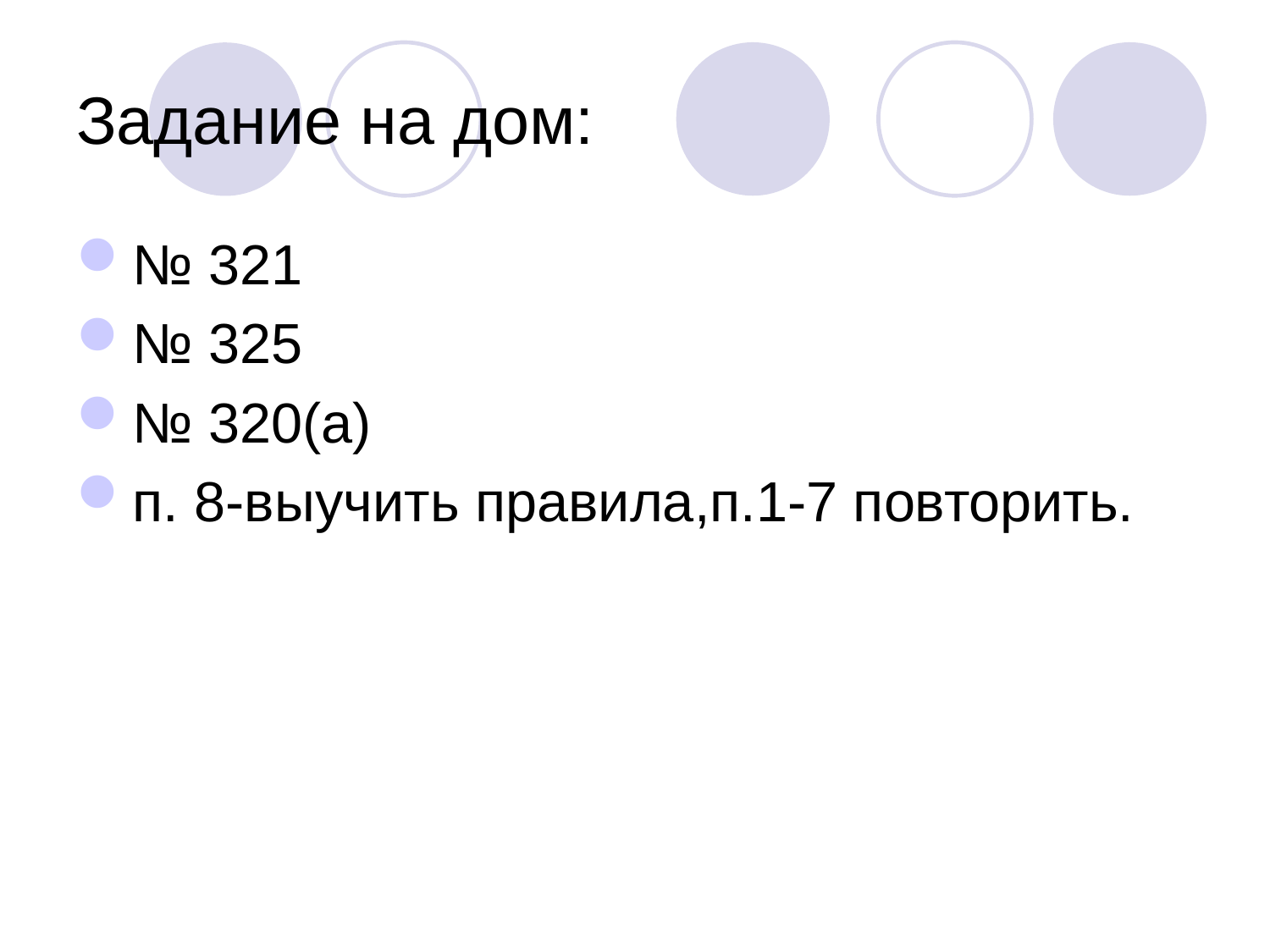

# Задание на дом:
№ 321
№ 325
№ 320(а)
п. 8-выучить правила,п.1-7 повторить.